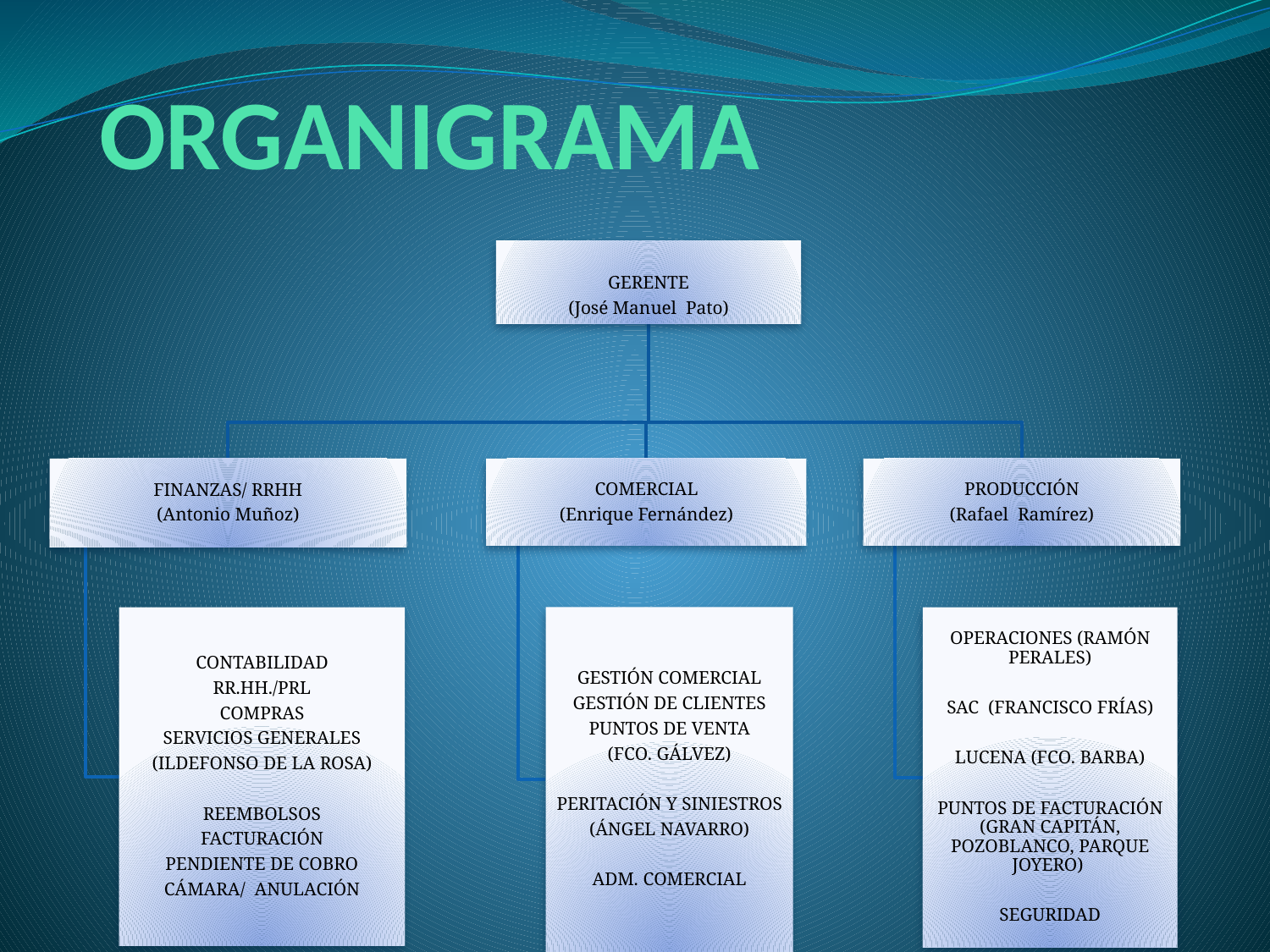

# ORGANIGRAMA

GERENTE
(José Manuel  Pato)
FINANZAS/ RRHH
(Antonio Muñoz)
CONTABILIDAD
RR.HH./PRL
COMPRAS
SERVICIOS GENERALES
(ILDEFONSO DE LA ROSA)

REEMBOLSOS
FACTURACIÓN
PENDIENTE DE COBRO
CÁMARA/  ANULACIÓN
COMERCIAL
(Enrique Fernández)
GESTIÓN COMERCIAL
GESTIÓN DE CLIENTES
PUNTOS DE VENTA
(FCO. GÁLVEZ)

PERITACIÓN Y SINIESTROS
(ÁNGEL NAVARRO)

ADM. COMERCIAL
PRODUCCIÓN
(Rafael  Ramírez)
OPERACIONES (RAMÓN PERALES)

SAC  (FRANCISCO FRÍAS)

LUCENA (FCO. BARBA)

PUNTOS DE FACTURACIÓN (GRAN CAPITÁN, POZOBLANCO, PARQUE JOYERO)

SEGURIDAD